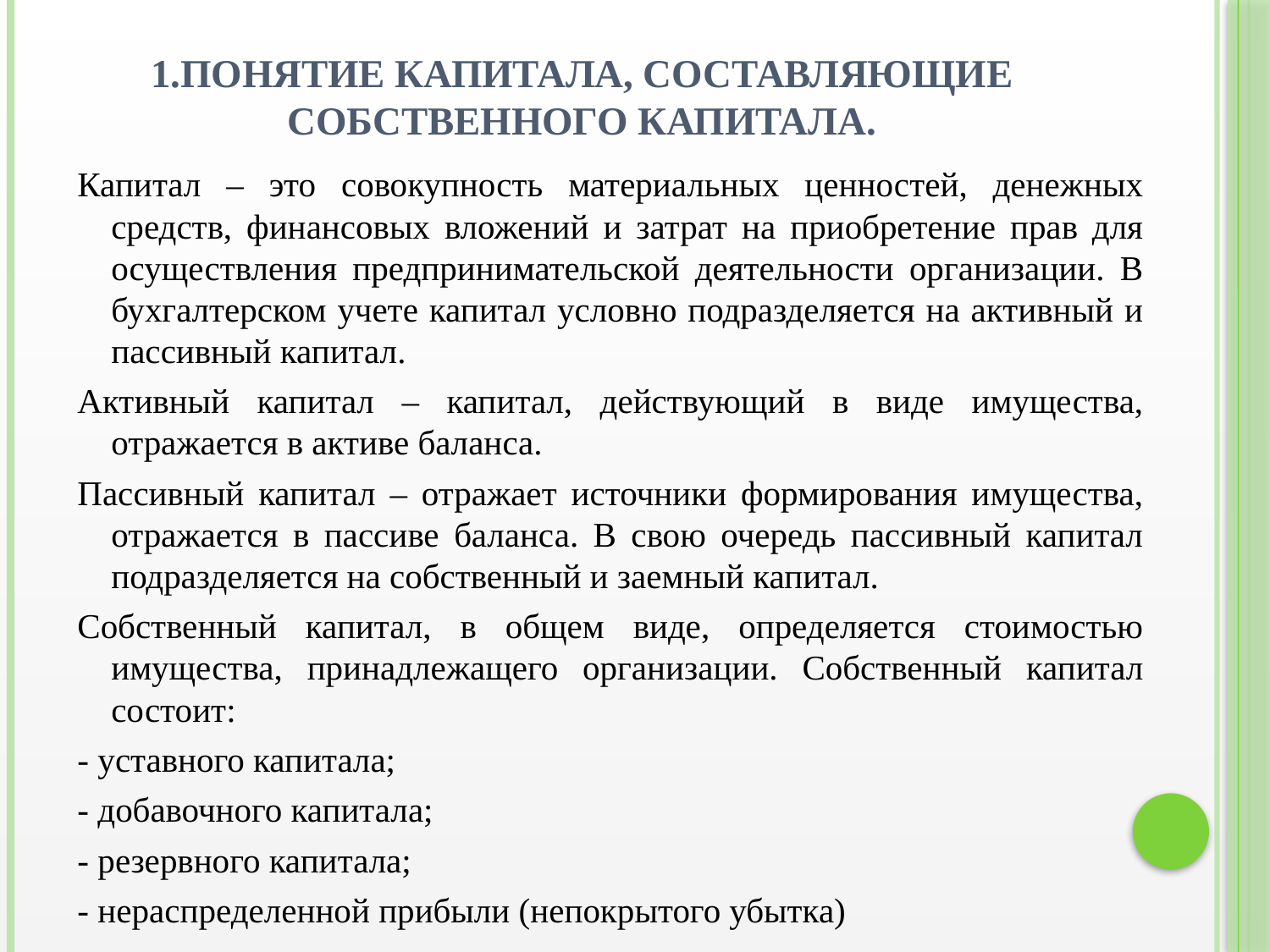

# 1.Понятие капитала, составляющие собственного капитала.
Капитал – это совокупность материальных ценностей, денежных средств, финансовых вложений и затрат на приобретение прав для осуществления предпринимательской деятельности организации. В бухгалтерском учете капитал условно подразделяется на активный и пассивный капитал.
Активный капитал – капитал, действующий в виде имущества, отражается в активе баланса.
Пассивный капитал – отражает источники формирования имущества, отражается в пассиве баланса. В свою очередь пассивный капитал подразделяется на собственный и заемный капитал.
Собственный капитал, в общем виде, определяется стоимостью имущества, принадлежащего организации. Собственный капитал состоит:
- уставного капитала;
- добавочного капитала;
- резервного капитала;
- нераспределенной прибыли (непокрытого убытка)